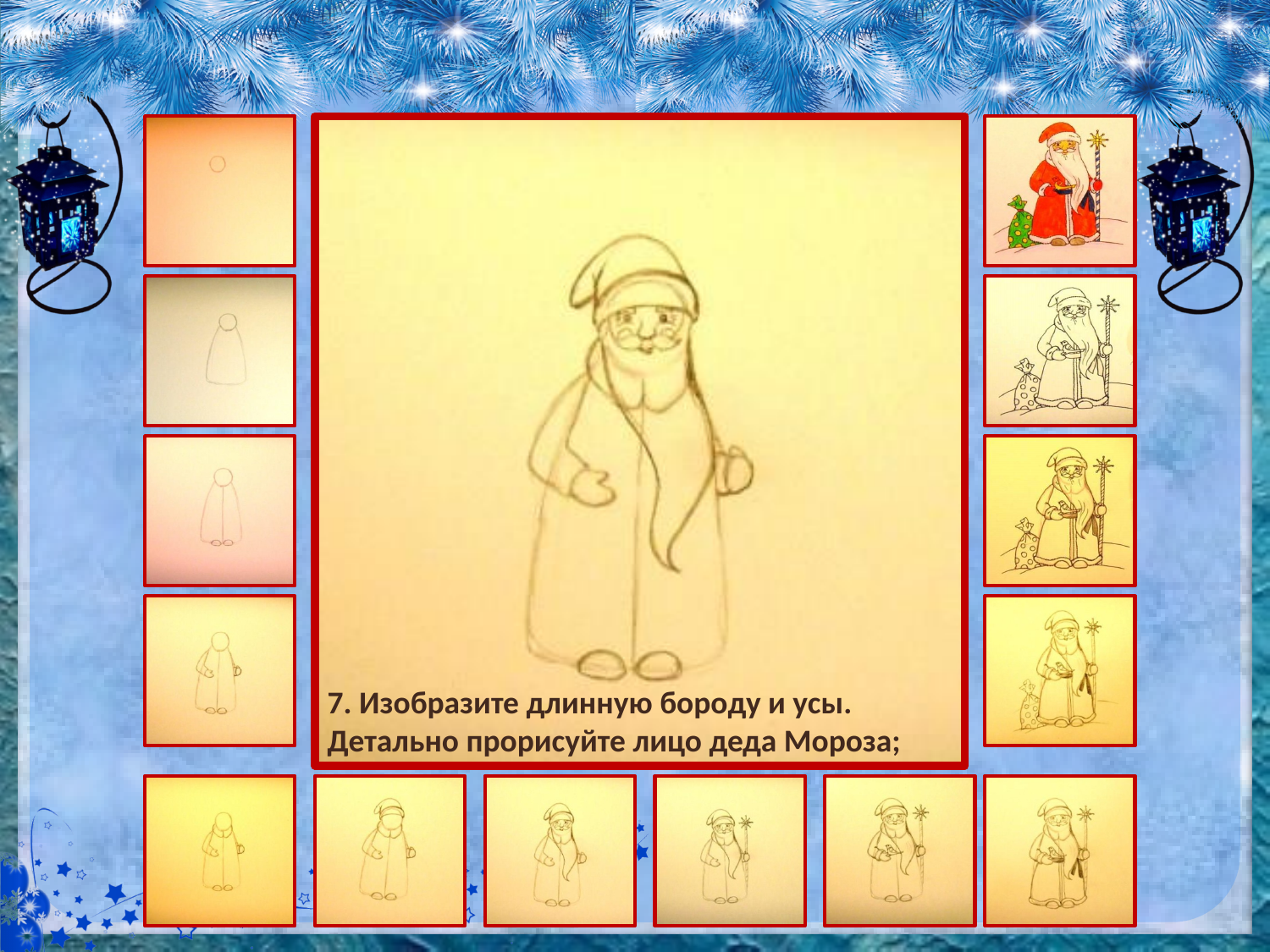

7. Изобразите длинную бороду и усы. Детально прорисуйте лицо деда Мороза;